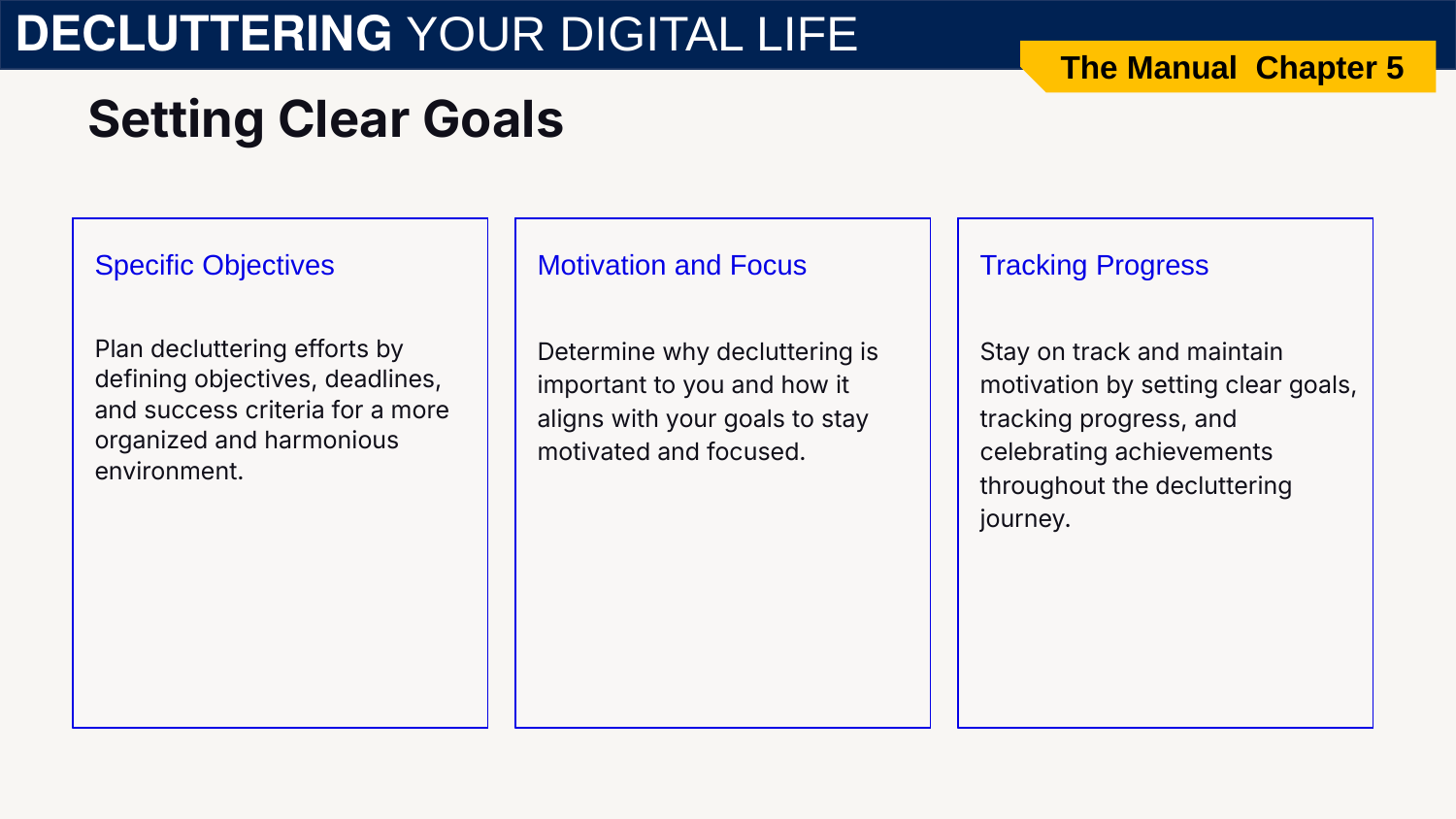

DECLUTTERING YOUR DIGITAL LIFE
The Manual  Chapter 5

# Setting Clear Goals
Specific Objectives
Motivation and Focus
Tracking Progress

Determine why decluttering is important to you and how it aligns with your goals to stay motivated and focused.
Plan decluttering efforts by defining objectives, deadlines, and success criteria for a more organized and harmonious environment.
Stay on track and maintain motivation by setting clear goals, tracking progress, and celebrating achievements throughout the decluttering journey.